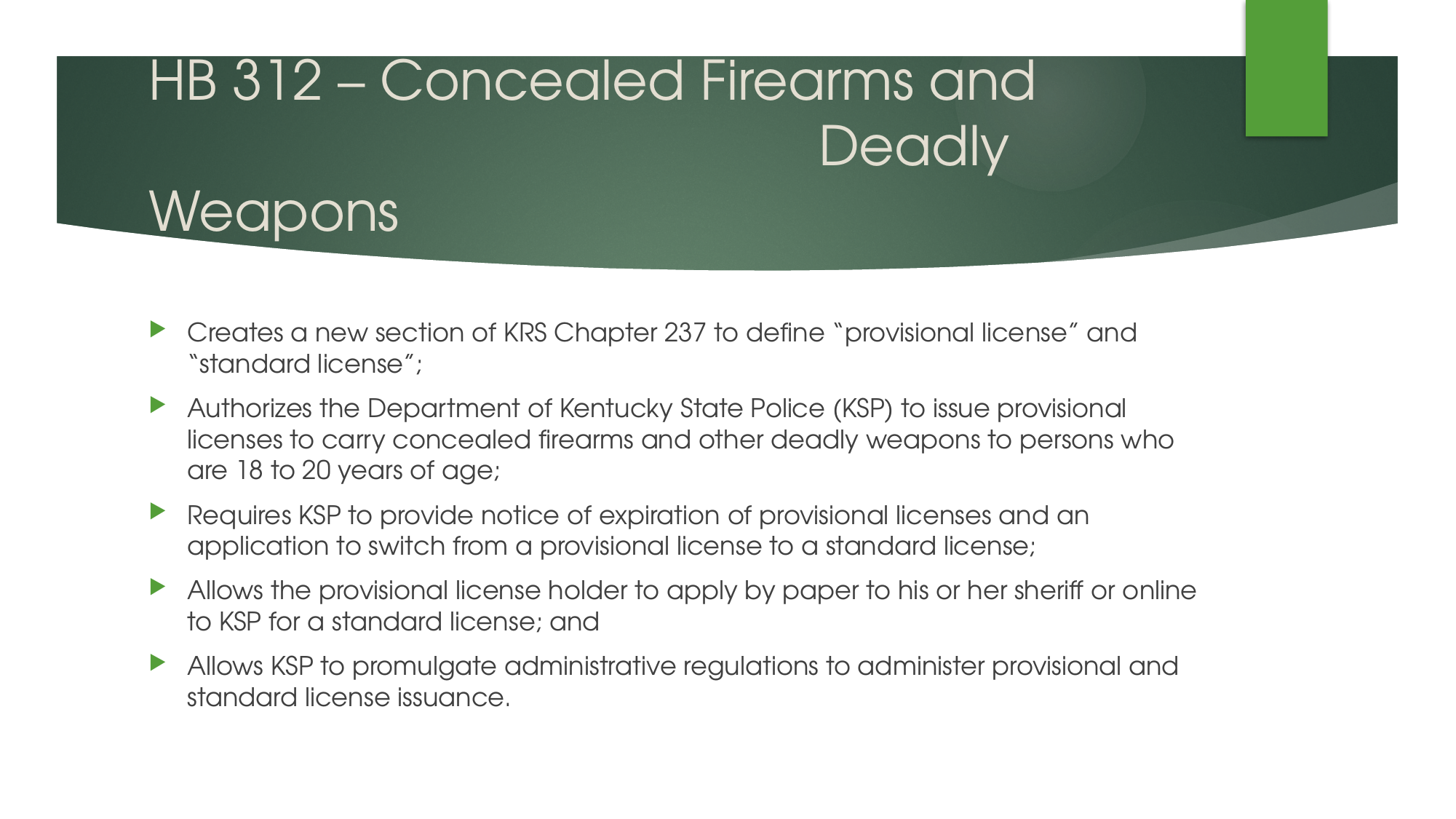

# HB 312 – Concealed Firearms and 							 Deadly Weapons
Creates a new section of KRS Chapter 237 to define “provisional license” and “standard license”;
Authorizes the Department of Kentucky State Police (KSP) to issue provisional licenses to carry concealed firearms and other deadly weapons to persons who are 18 to 20 years of age;
Requires KSP to provide notice of expiration of provisional licenses and an application to switch from a provisional license to a standard license;
Allows the provisional license holder to apply by paper to his or her sheriff or online to KSP for a standard license; and
Allows KSP to promulgate administrative regulations to administer provisional and standard license issuance.